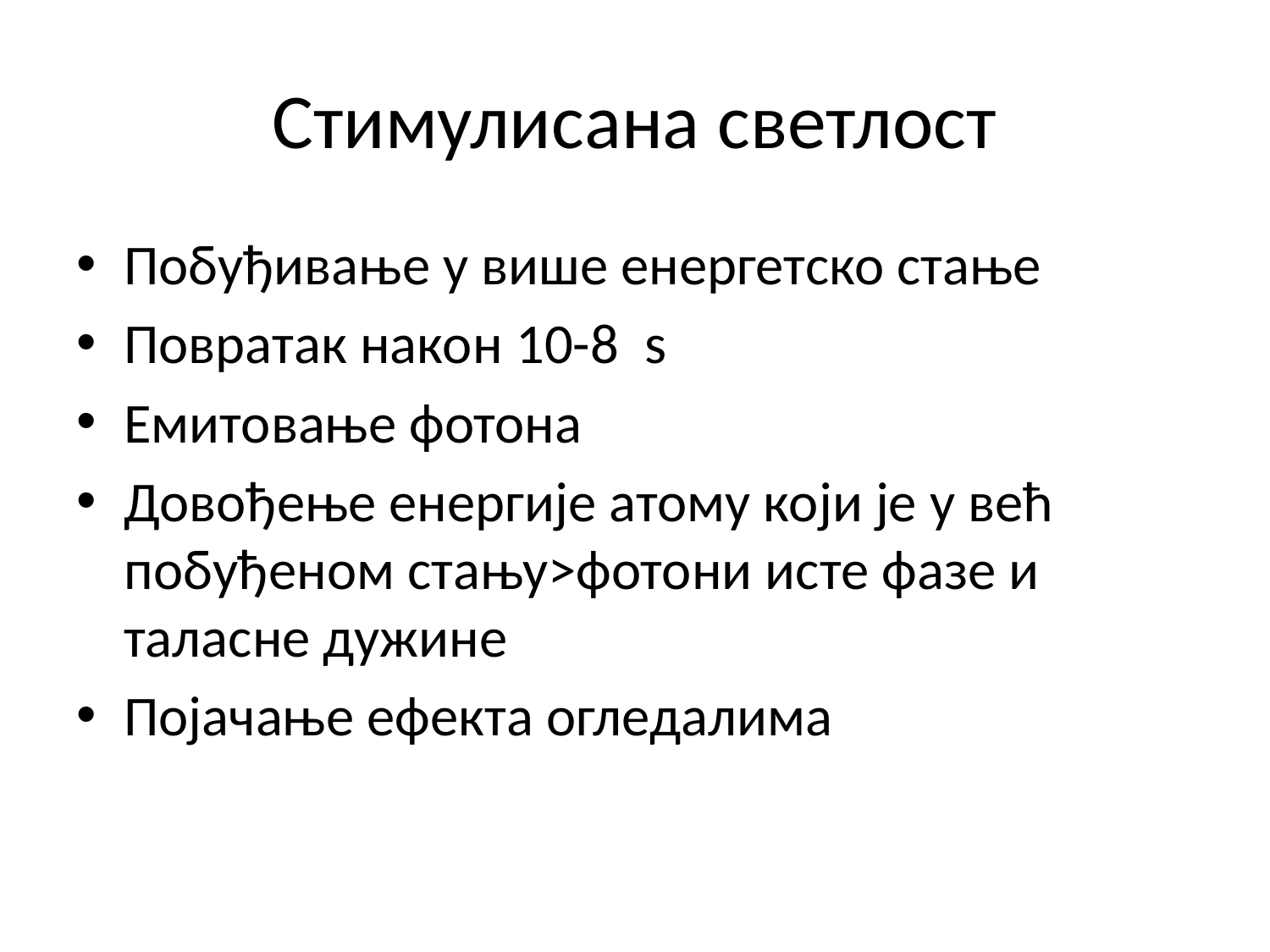

# Стимулисана светлост
Побуђивање у више енергетско стање
Повратак након 10-8  s
Емитовање фотона
Довођење енергије атому који је у већ побуђеном стању>фотони исте фазе и таласне дужине
Појачање ефекта огледалима